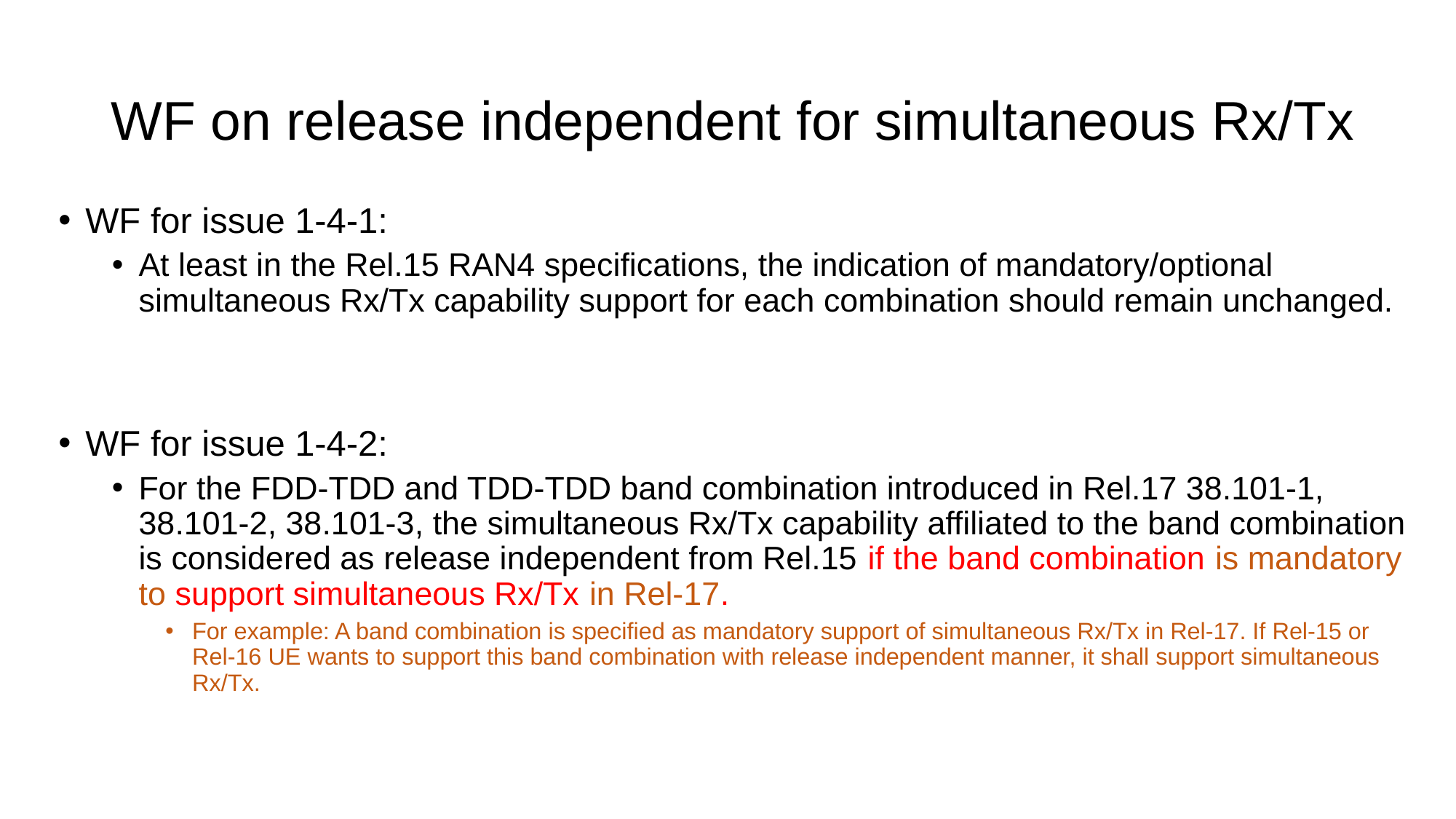

# WF on release independent for simultaneous Rx/Tx
WF for issue 1-4-1:
At least in the Rel.15 RAN4 specifications, the indication of mandatory/optional simultaneous Rx/Tx capability support for each combination should remain unchanged.

WF for issue 1-4-2:
For the FDD-TDD and TDD-TDD band combination introduced in Rel.17 38.101-1, 38.101-2, 38.101-3, the simultaneous Rx/Tx capability affiliated to the band combination is considered as release independent from Rel.15 if the band combination is mandatory to support simultaneous Rx/Tx in Rel-17.
For example: A band combination is specified as mandatory support of simultaneous Rx/Tx in Rel-17. If Rel-15 or Rel-16 UE wants to support this band combination with release independent manner, it shall support simultaneous Rx/Tx.